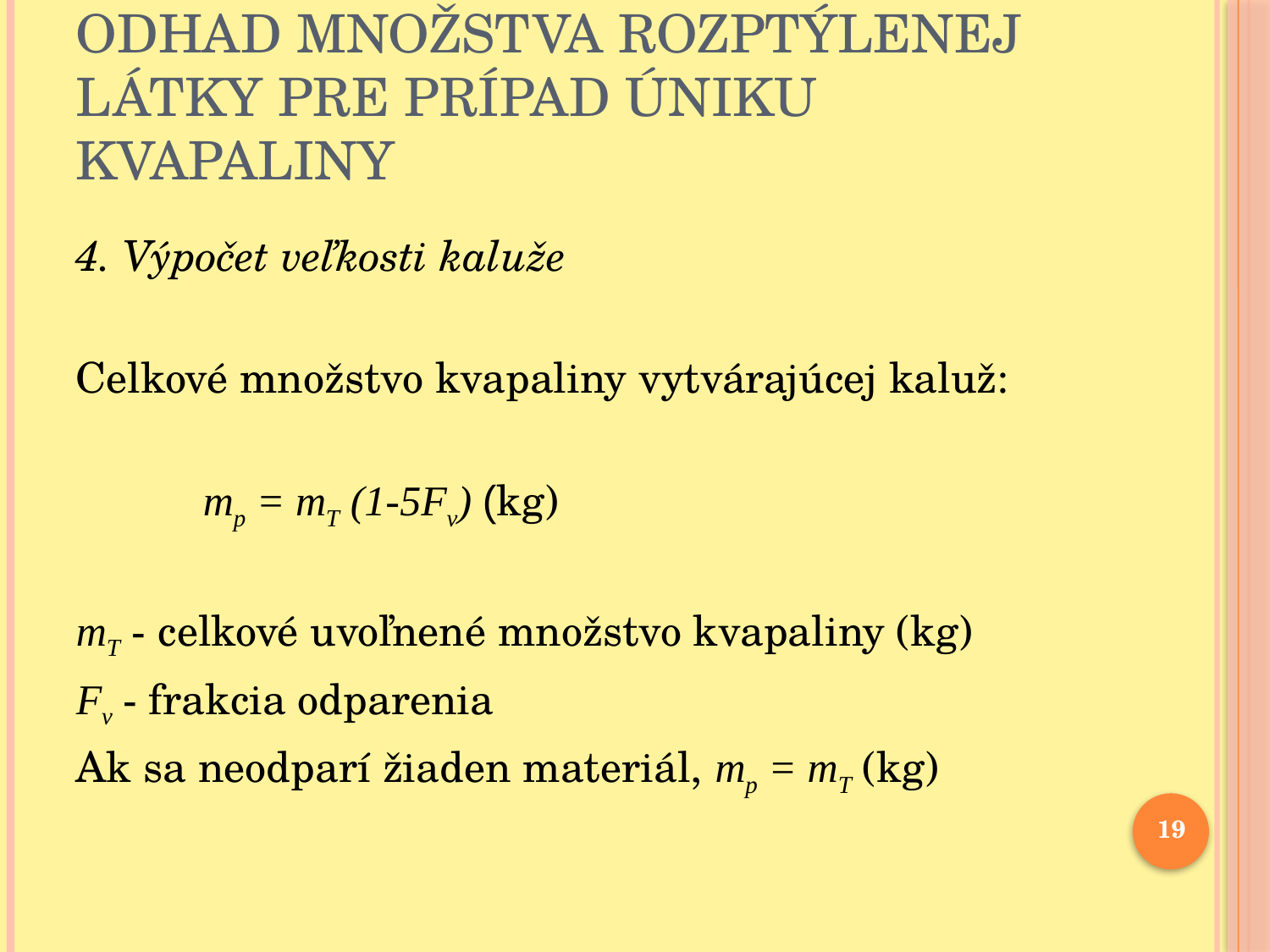

# Odhad množstva rozptýlenej látky pre prípad úniku Kvapaliny
4. Výpočet veľkosti kaluže

Celkové množstvo kvapaliny vytvárajúcej kaluž:

	mp = mT (1-5Fv) (kg)

mT - celkové uvoľnené množstvo kvapaliny (kg)
Fv - frakcia odparenia
Ak sa neodparí žiaden materiál, mp = mT (kg)
19